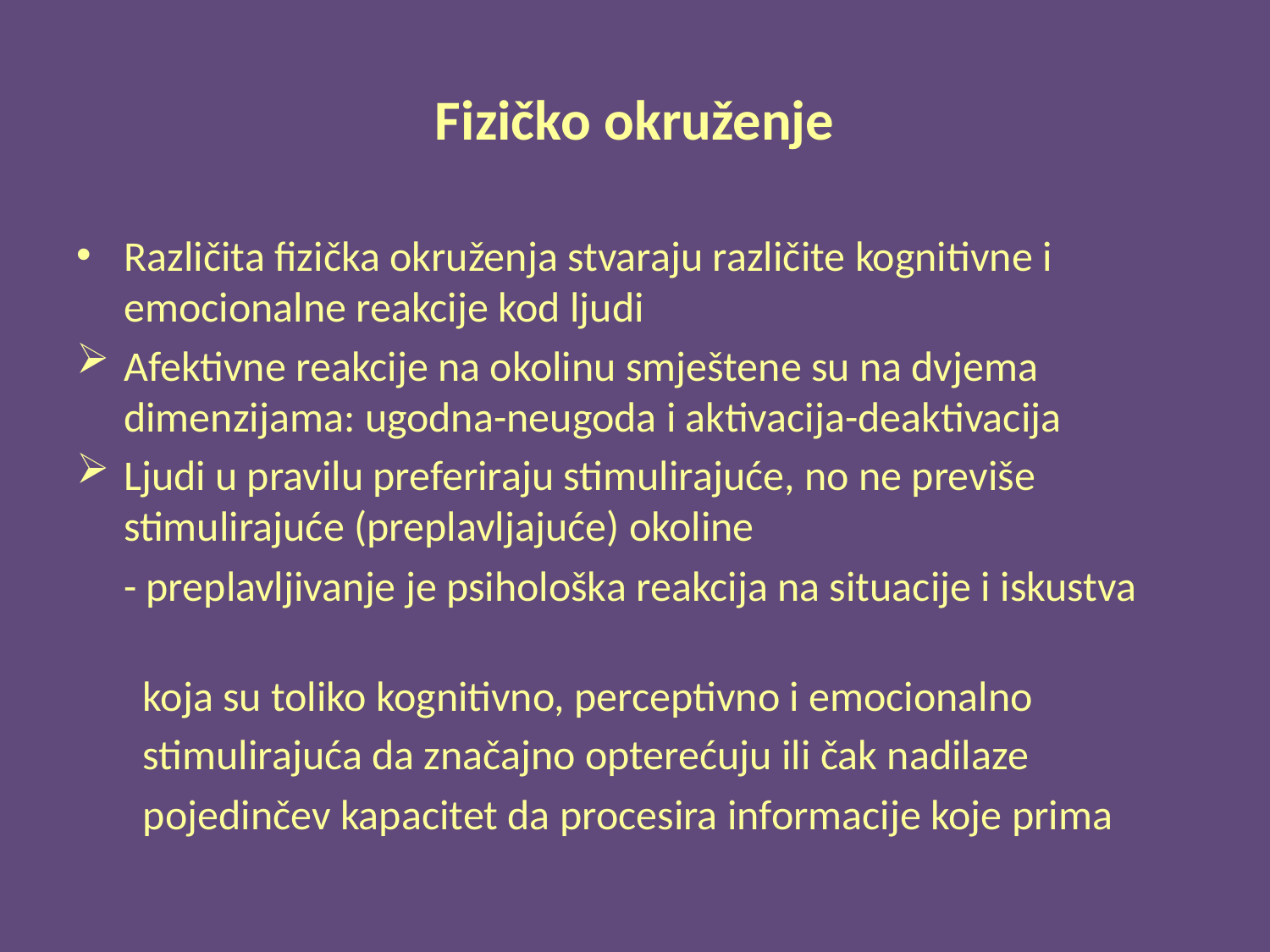

# Fizičko okruženje
Različita fizička okruženja stvaraju različite kognitivne i emocionalne reakcije kod ljudi
Afektivne reakcije na okolinu smještene su na dvjema dimenzijama: ugodna-neugoda i aktivacija-deaktivacija
Ljudi u pravilu preferiraju stimulirajuće, no ne previše stimulirajuće (preplavljajuće) okoline
     - preplavljivanje je psihološka reakcija na situacije i iskustva
       koja su toliko kognitivno, perceptivno i emocionalno
       stimulirajuća da značajno opterećuju ili čak nadilaze
       pojedinčev kapacitet da procesira informacije koje prima